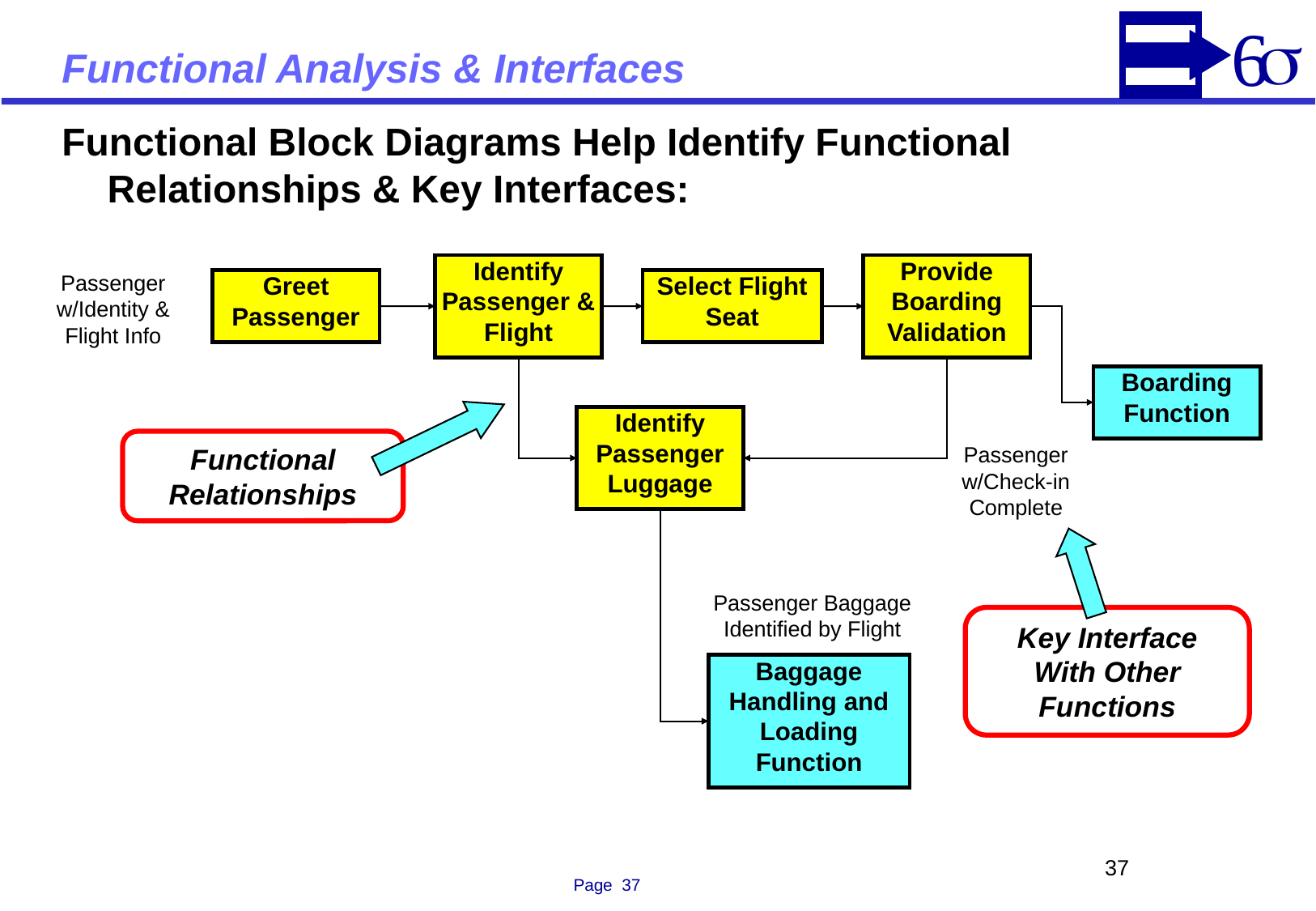

# Functional Analysis & Interfaces
Functional Block Diagrams Help Identify Functional Relationships & Key Interfaces:
Identify
Passenger & Flight
Provide Boarding Validation
Passenger w/Identity & Flight Info
Greet
Passenger
Select Flight Seat
Boarding Function
Identify Passenger Luggage

Functional Relationships
Passenger w/Check-in Complete

Passenger Baggage Identified by Flight
Key Interface With Other Functions
Baggage Handling and Loading Function